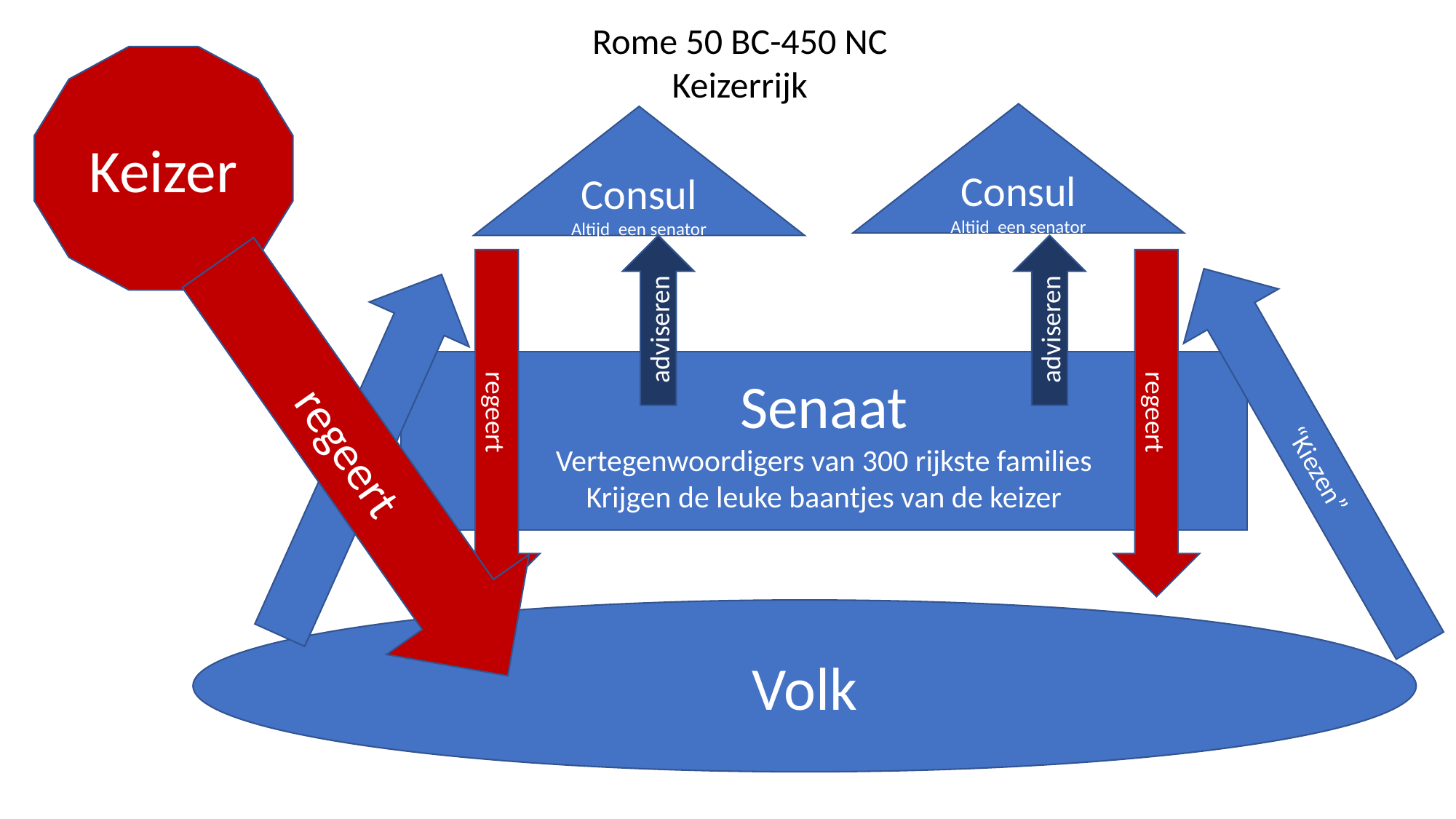

Rome 50 BC-450 NC
Keizerrijk
Keizer
Consul
Altijd  een senator
Consul
Altijd  een senator
adviseren
adviseren
Senaat
Vertegenwoordigers van 300 rijkste families
Krijgen de leuke baantjes van de keizer
regeert
regeert
regeert
“Kiezen”
“Kiezen”
Volk